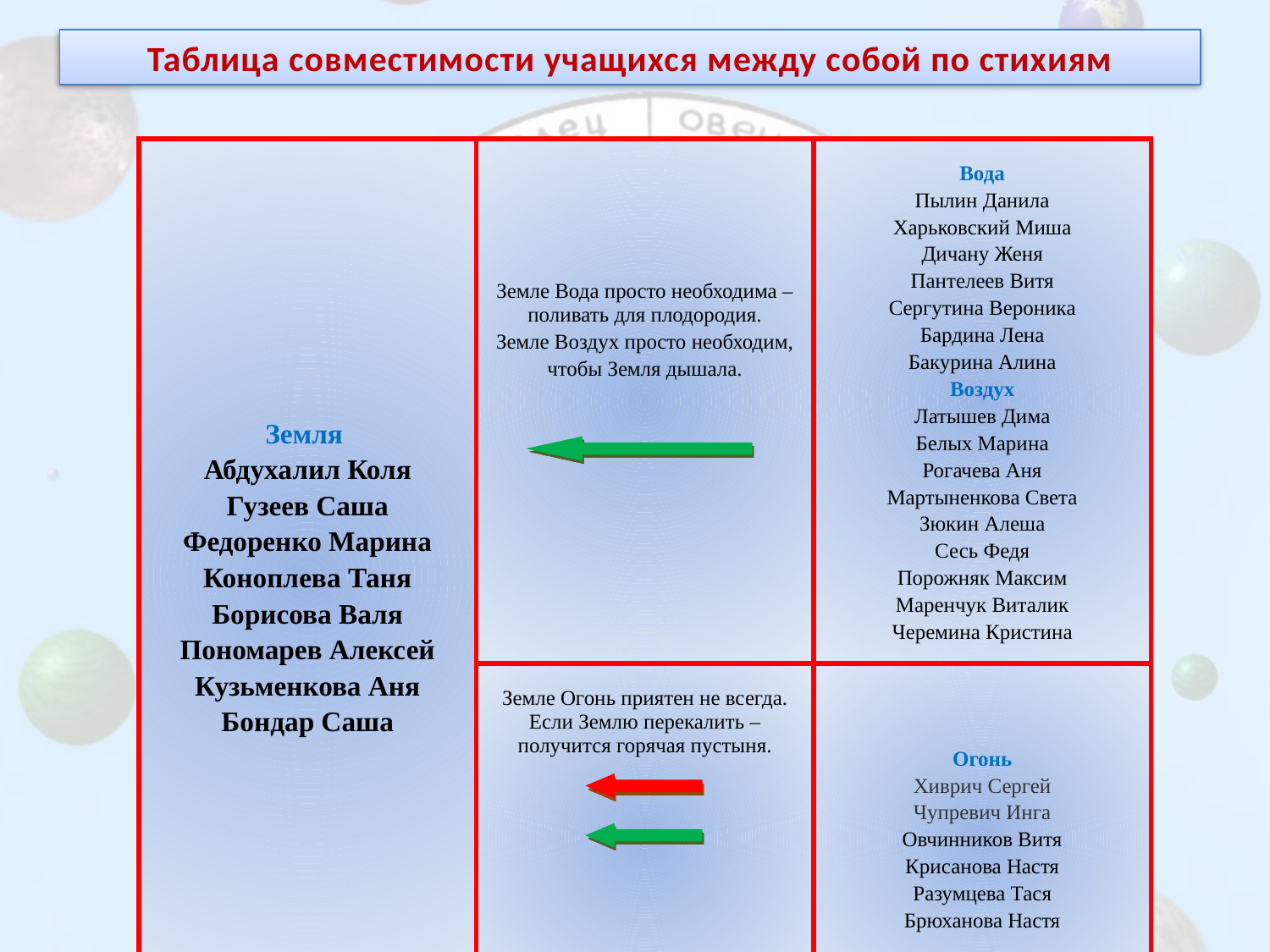

Таблица совместимости учащихся между собой по стихиям
| Земля Абдухалил Коля Гузеев Саша Федоренко Марина Коноплева Таня Борисова Валя Пономарев Алексей Кузьменкова Аня Бондар Саша | Земле Вода просто необходима – поливать для плодородия. Земле Воздух просто необходим, чтобы Земля дышала. | Вода Пылин Данила Харьковский Миша Дичану Женя Пантелеев Витя Сергутина Вероника Бардина Лена Бакурина Алина Воздух Латышев Дима Белых Марина Рогачева Аня Мартыненкова Света Зюкин Алеша Сесь Федя Порожняк Максим Маренчук Виталик Черемина Кристина |
| --- | --- | --- |
|  | Земле Огонь приятен не всегда. Если Землю перекалить – получится горячая пустыня. | Огонь Хиврич Сергей Чупревич Инга Овчинников Витя Крисанова Настя Разумцева Тася Брюханова Настя |